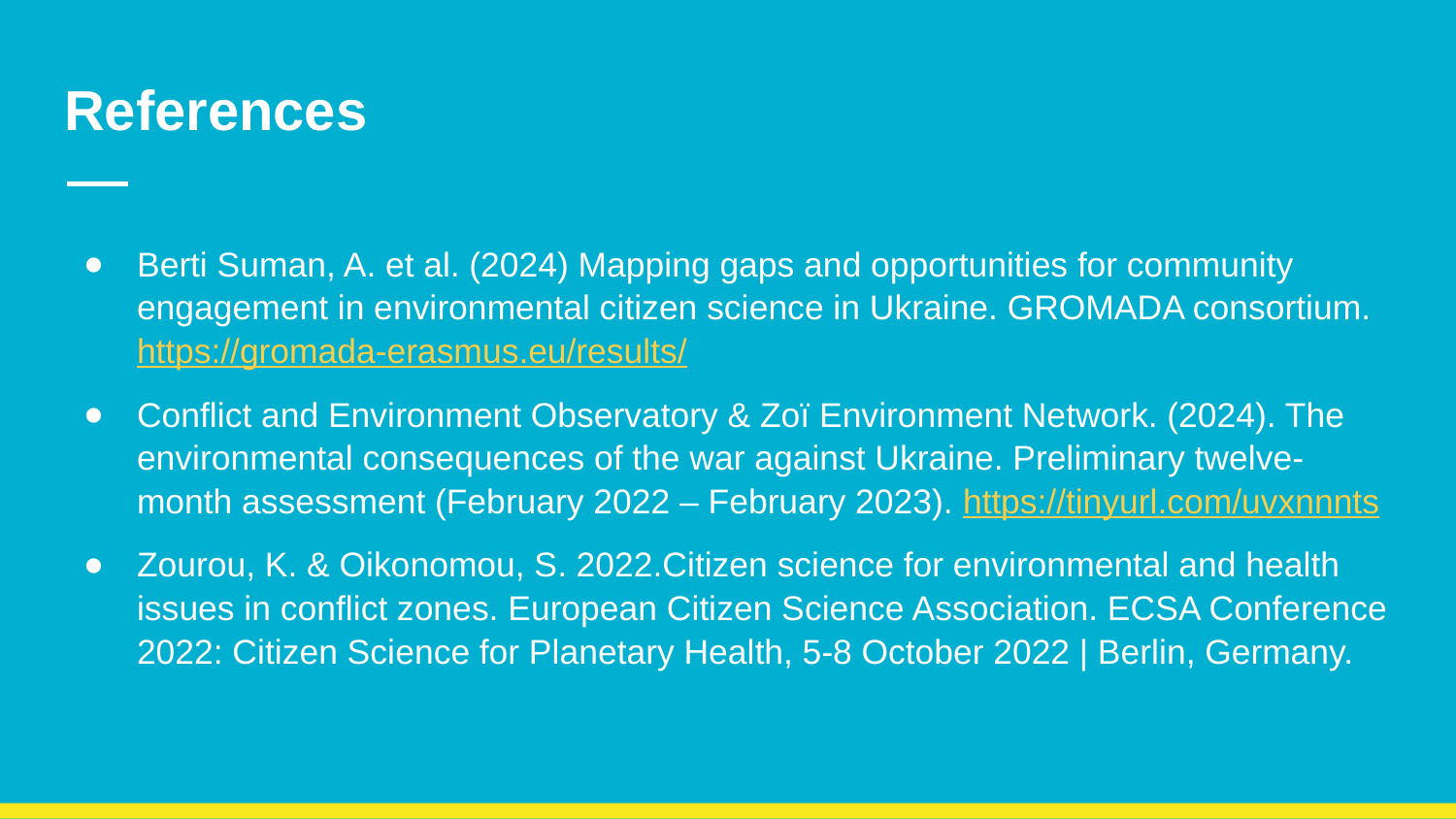

# References
Berti Suman, A. et al. (2024) Mapping gaps and opportunities for community engagement in environmental citizen science in Ukraine. GROMADA consortium. https://gromada-erasmus.eu/results/
Conflict and Environment Observatory & Zoï Environment Network. (2024). The environmental consequences of the war against Ukraine. Preliminary twelve-month assessment (February 2022 – February 2023). https://tinyurl.com/uvxnnnts
Zourou, K. & Oikonomou, S. 2022.Citizen science for environmental and health issues in conflict zones. European Citizen Science Association. ECSA Conference 2022: Citizen Science for Planetary Health, 5-8 October 2022 | Berlin, Germany.